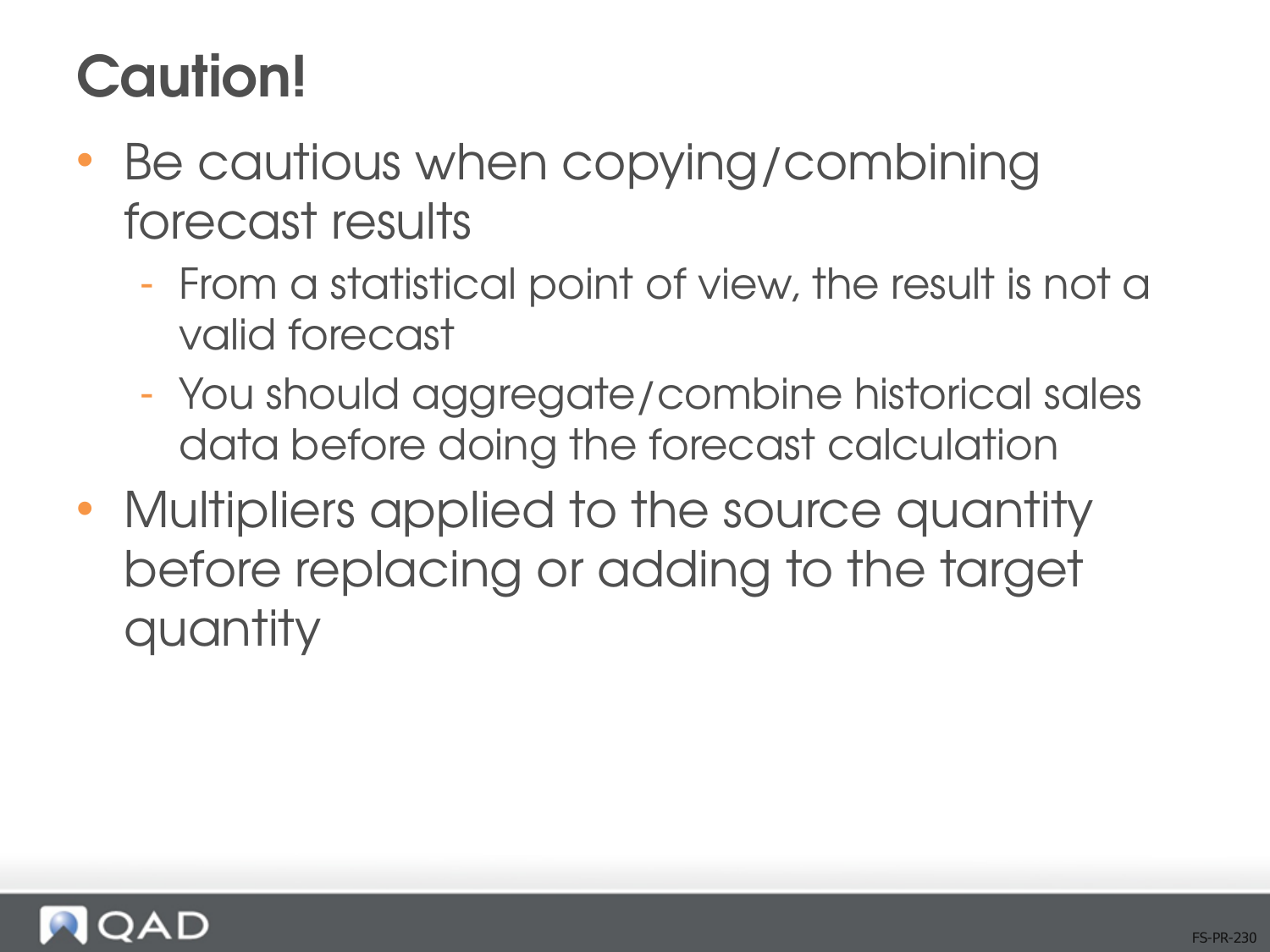

# Caution!
Be cautious when copying/combining forecast results
From a statistical point of view, the result is not a valid forecast
You should aggregate/combine historical sales data before doing the forecast calculation
Multipliers applied to the source quantity before replacing or adding to the target quantity

FS-PR-230